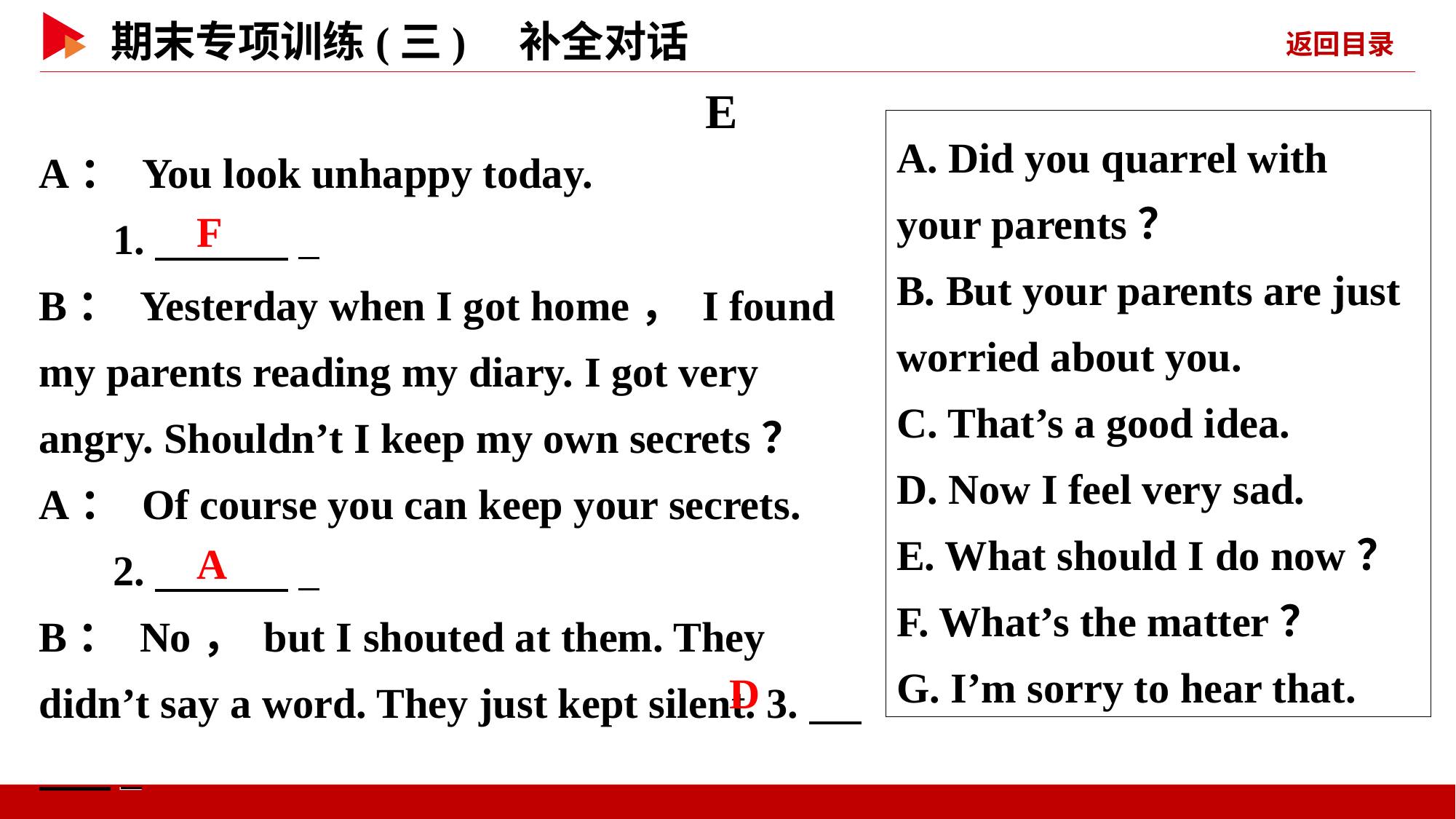

E
A. Did you quarrel with your parents？
B. But your parents are just worried about you.
C. That’s a good idea.
D. Now I feel very sad.
E. What should I do now？
F. What’s the matter？
G. I’m sorry to hear that.
A： You look unhappy today.
       1.　  　   _
B： Yesterday when I got home， I found my parents reading my diary. I got very angry. Shouldn’t I keep my own secrets？
A： Of course you can keep your secrets.
       2.　  　   _
B： No， but I shouted at them. They didn’t say a word. They just kept silent. 3.　  　   _
　F
　A
　D